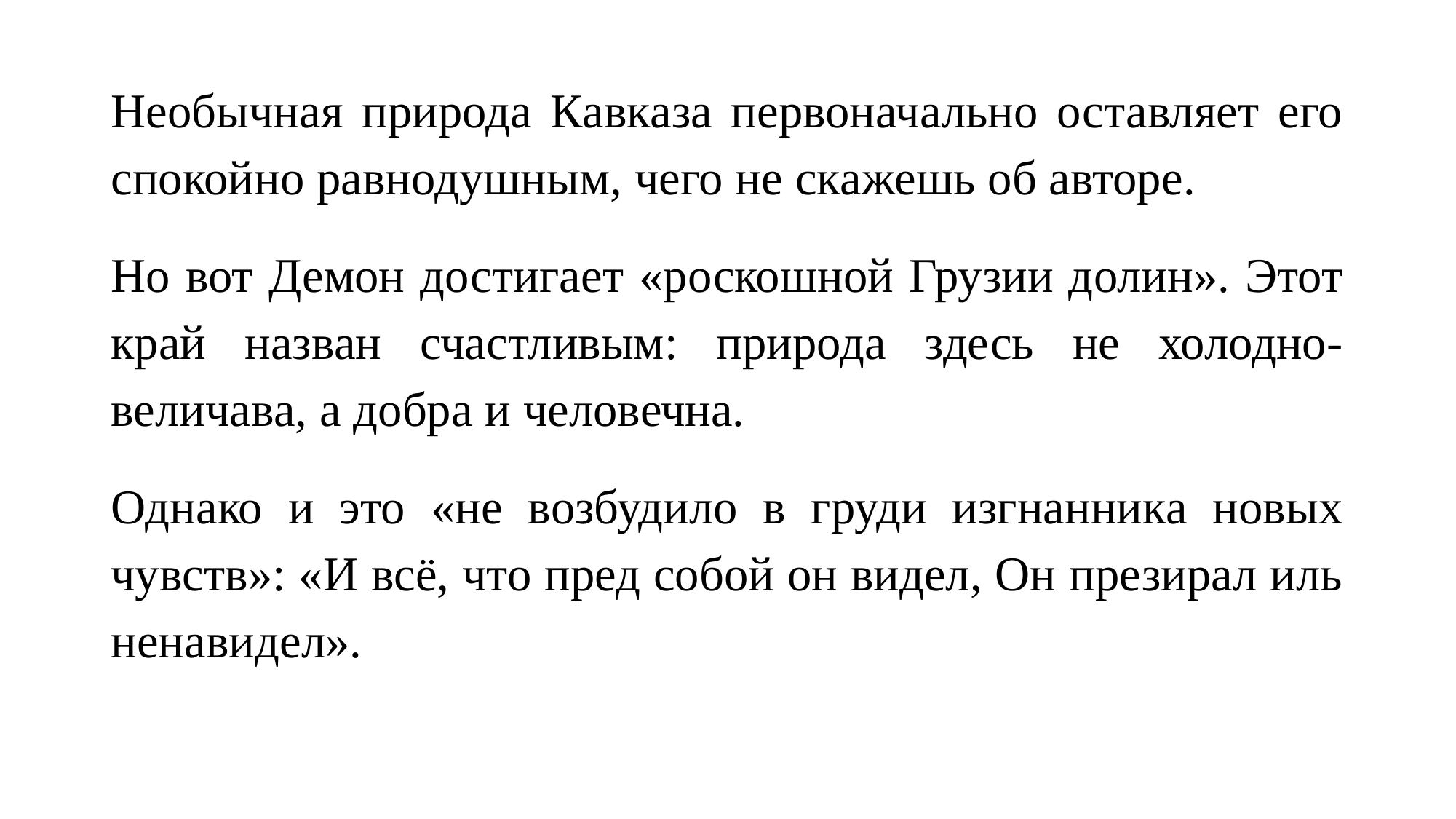

#
Необычная природа Кавказа первоначально оставляет его спокойно равнодушным, чего не скажешь об авторе.
Но вот Демон достигает «роскошной Грузии долин». Этот край назван счастливым: природа здесь не холодно- величава, а добра и человечна.
Однако и это «не возбудило в груди изгнанника новых чувств»: «И всё, что пред собой он видел, Он презирал иль ненавидел».